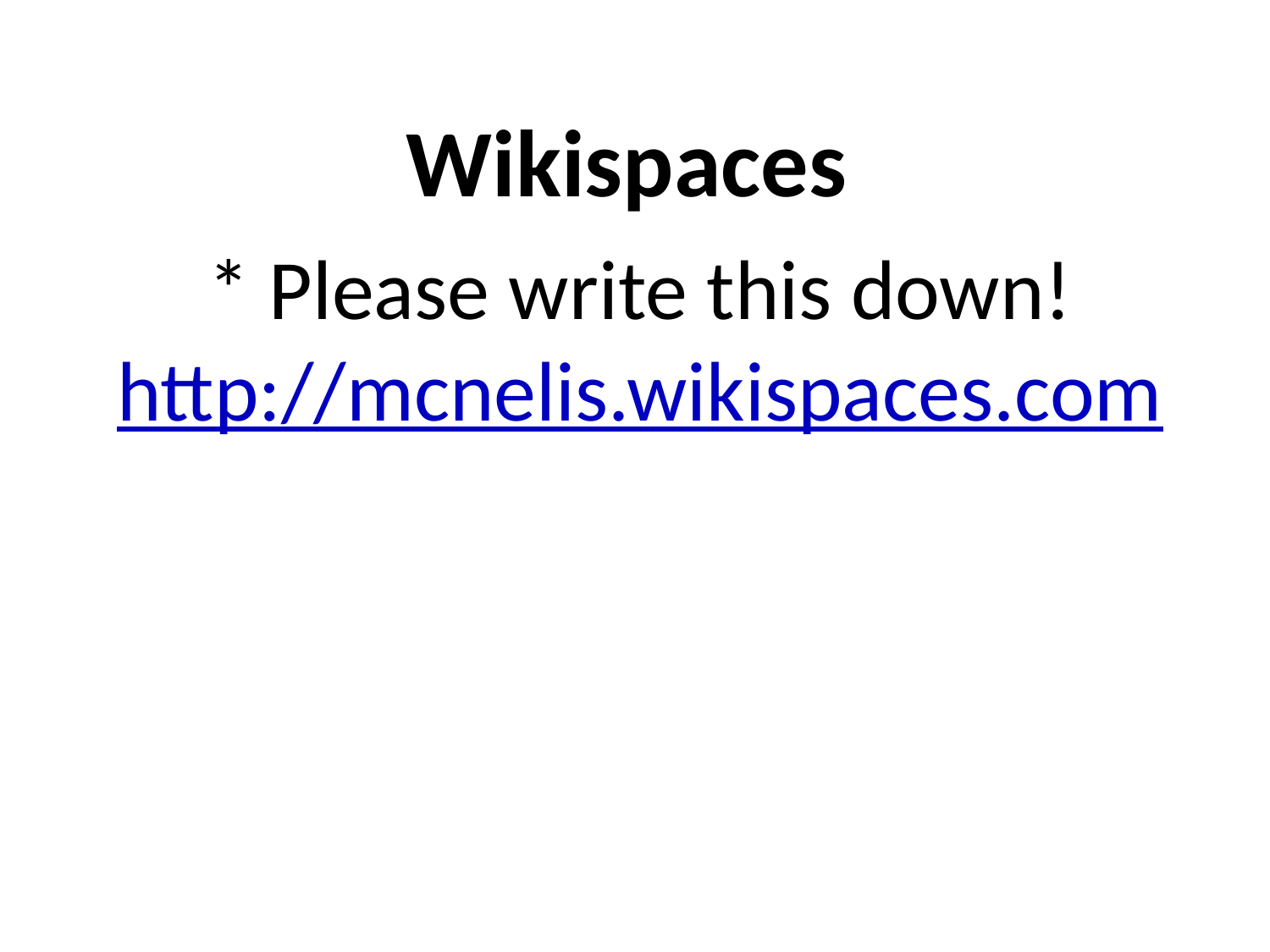

Wikispaces
* Please write this down!
 http://mcnelis.wikispaces.com